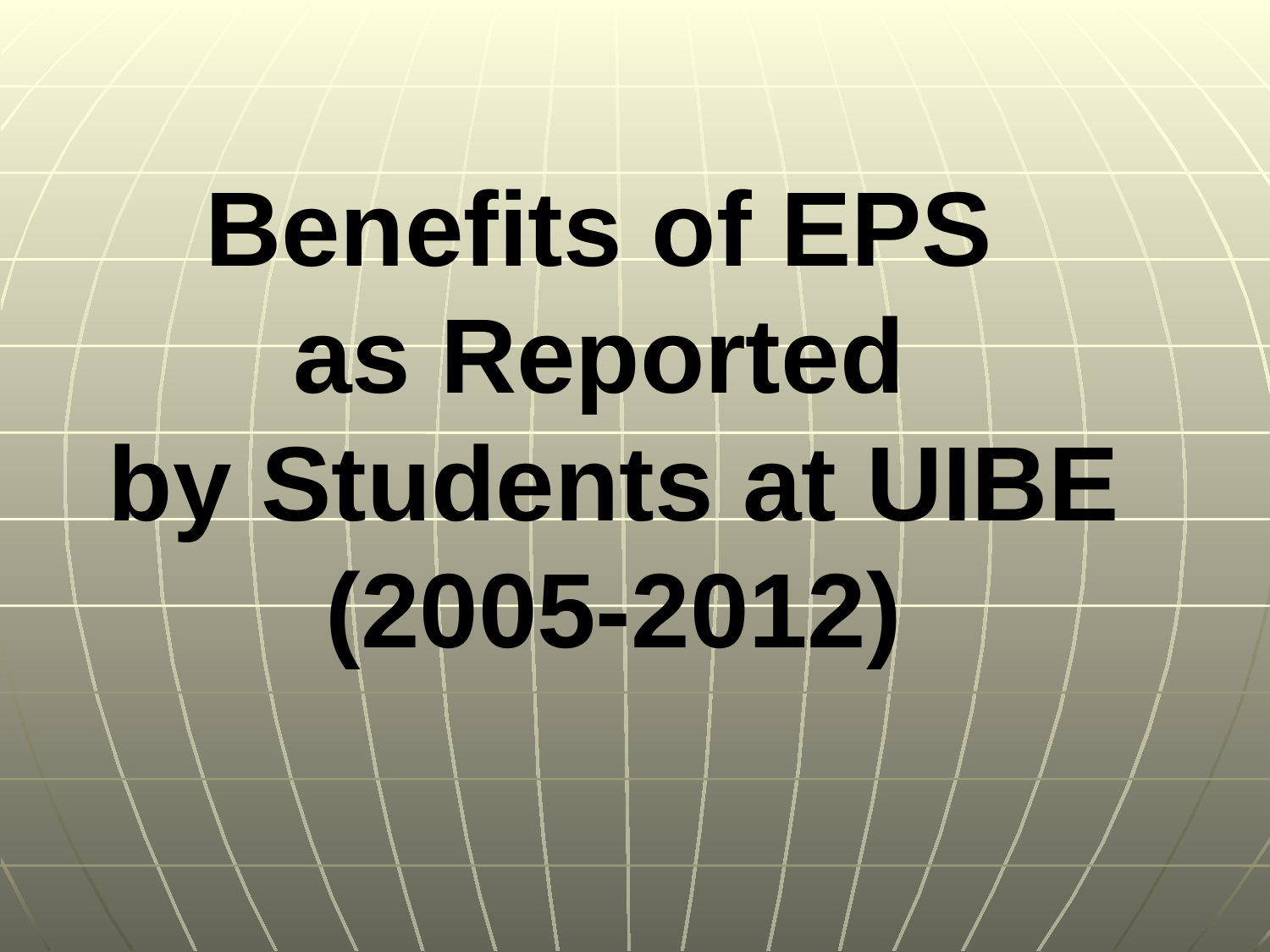

Benefits of EPS
as Reported
by Students at UIBE (2005-2012)